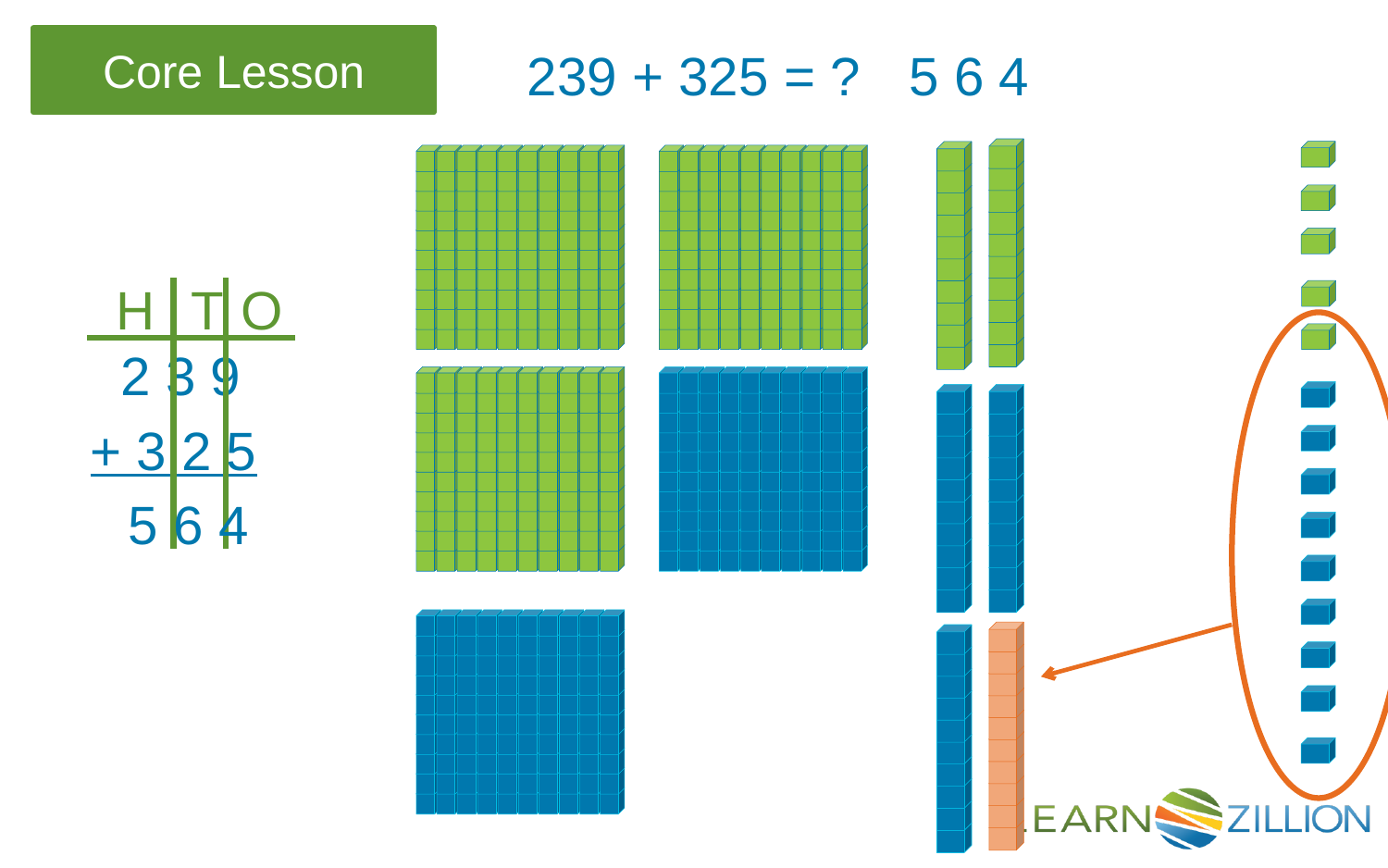

239 + 325 = ?
  5 6 4

H
T
O

  2 3 9
+ 3 2 5

  5 6 4